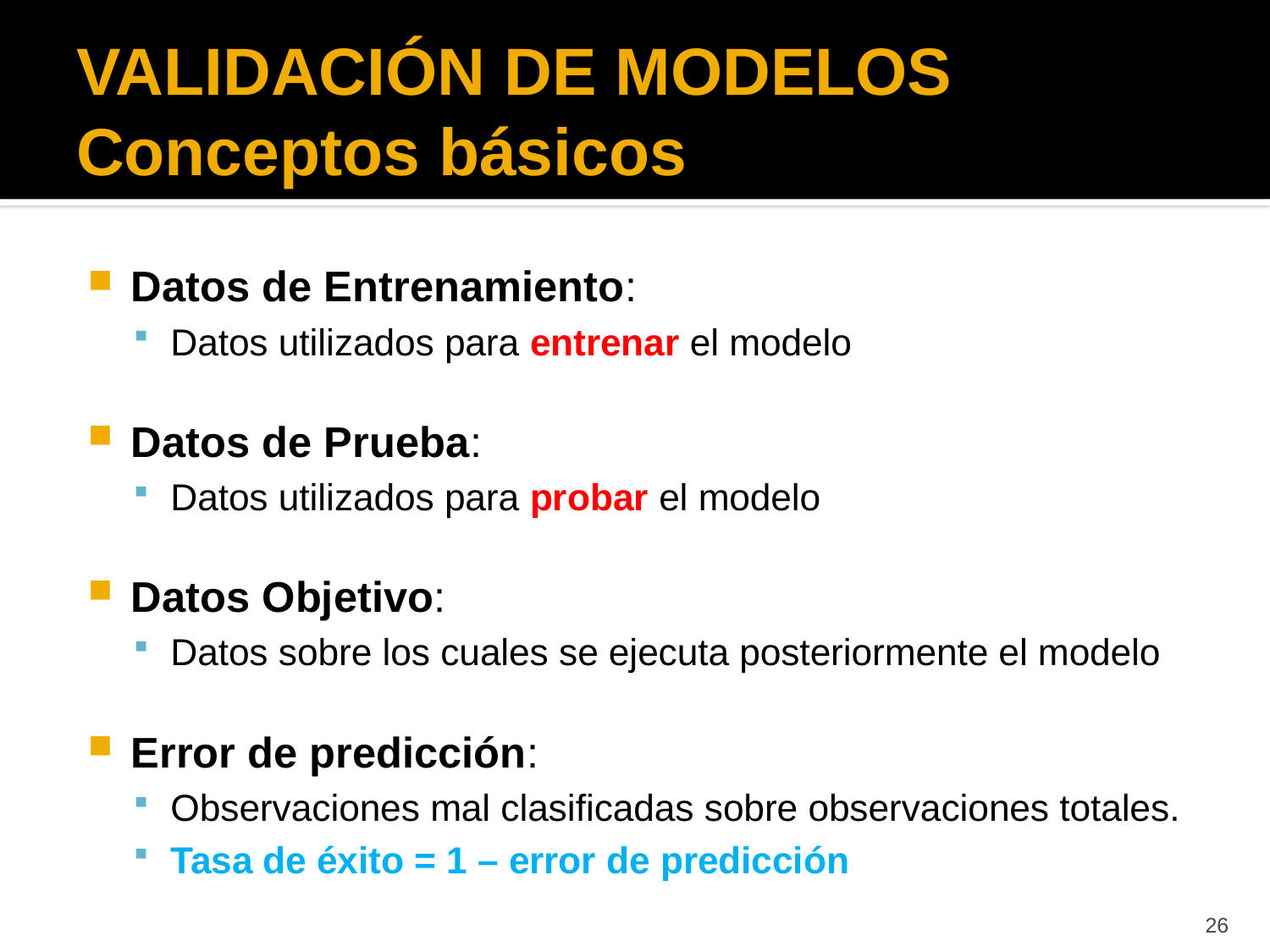

# VALIDACIÓN DE MODELOS Conceptos básicos
Datos de Entrenamiento:
Datos utilizados para entrenar el modelo

Datos de Prueba:
Datos utilizados para probar el modelo

Datos Objetivo:
Datos sobre los cuales se ejecuta posteriormente el modelo

Error de predicción:
Observaciones mal clasificadas sobre observaciones totales.
Tasa de éxito = 1 – error de predicción

26